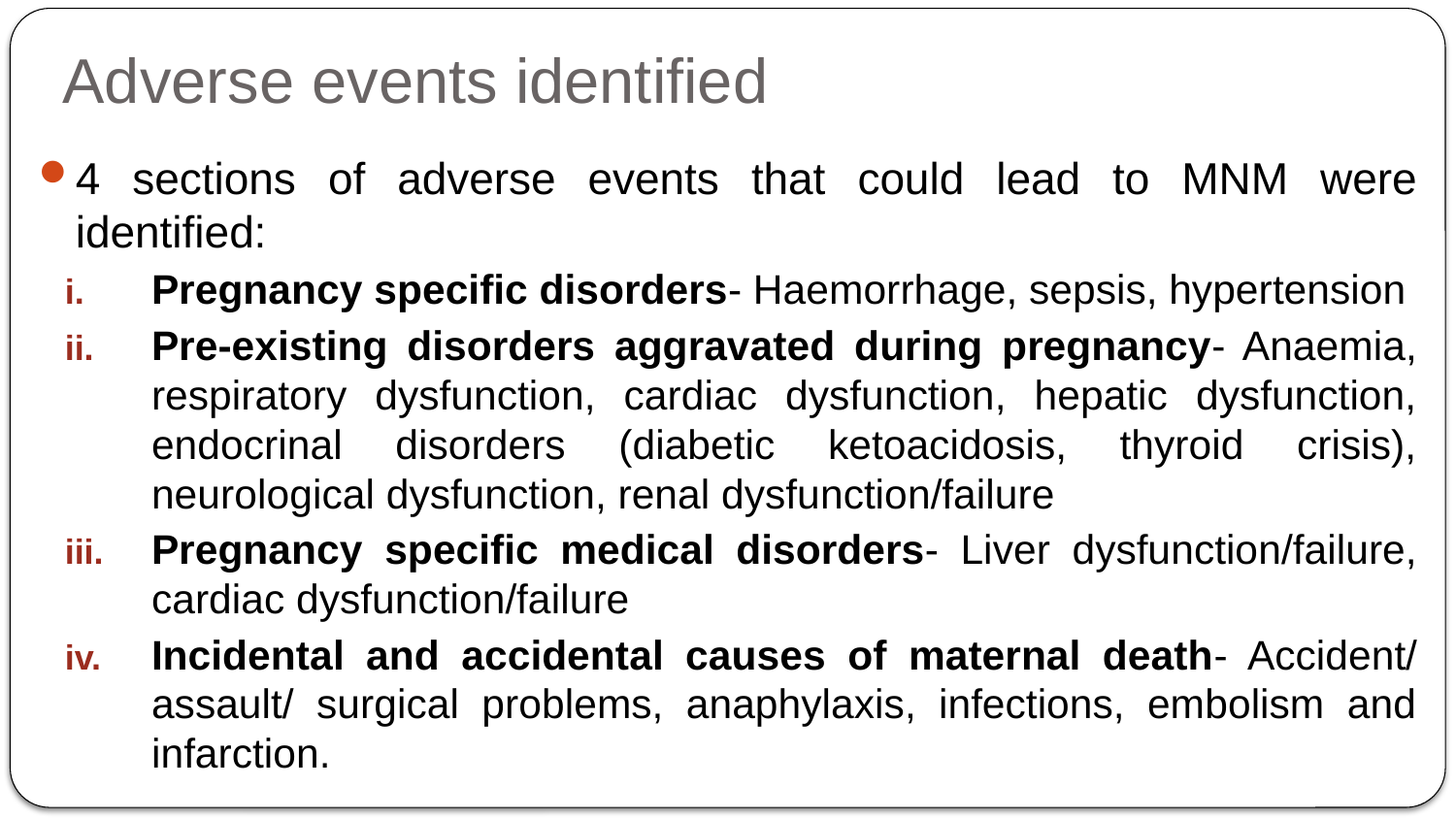

# Adverse events identified
4 sections of adverse events that could lead to MNM were identified:
Pregnancy specific disorders- Haemorrhage, sepsis, hypertension
Pre-existing disorders aggravated during pregnancy- Anaemia, respiratory dysfunction, cardiac dysfunction, hepatic dysfunction, endocrinal disorders (diabetic ketoacidosis, thyroid crisis), neurological dysfunction, renal dysfunction/failure
Pregnancy specific medical disorders- Liver dysfunction/failure, cardiac dysfunction/failure
Incidental and accidental causes of maternal death- Accident/ assault/ surgical problems, anaphylaxis, infections, embolism and infarction.